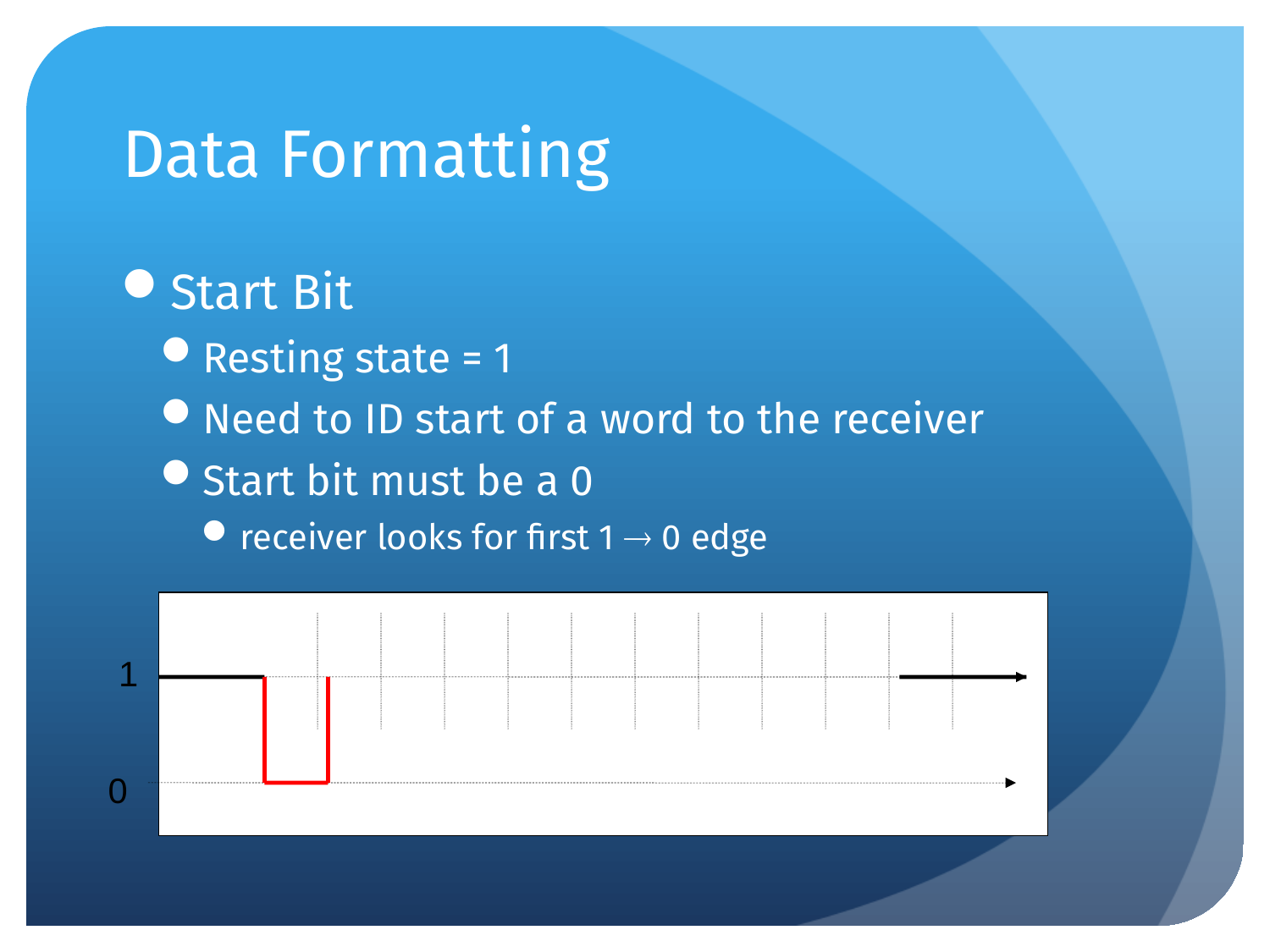

# Data Formatting
Start Bit
Resting state = 1
Need to ID start of a word to the receiver
Start bit must be a 0
receiver looks for first 1 → 0 edge

1

0